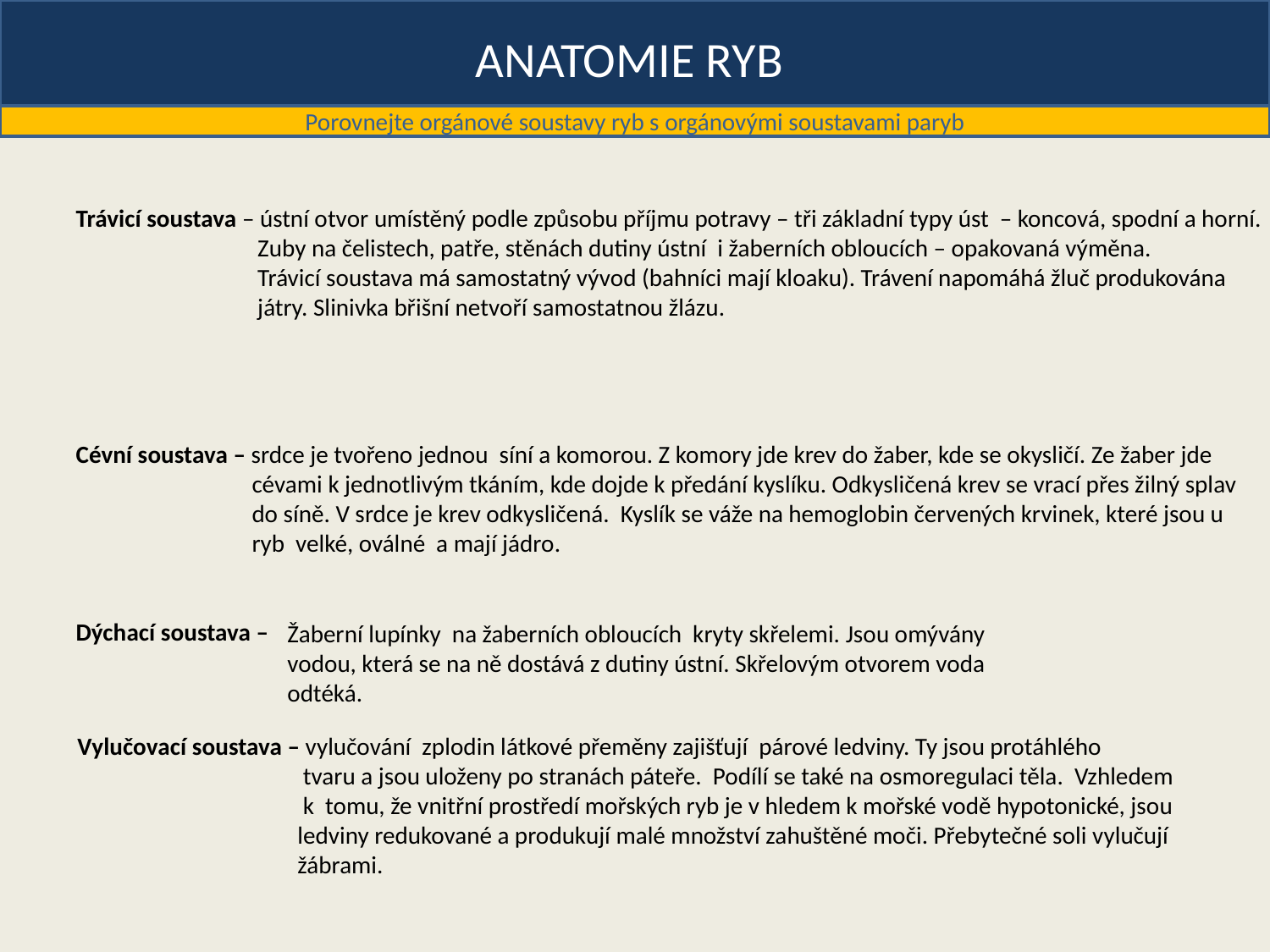

# ANATOMIE RYB
Porovnejte orgánové soustavy ryb s orgánovými soustavami paryb
Trávicí soustava – ústní otvor umístěný podle způsobu příjmu potravy – tři základní typy úst  – koncová, spodní a horní.
                                 Zuby na čelistech, patře, stěnách dutiny ústní  i žaberních obloucích – opakovaná výměna.
                                 Trávicí soustava má samostatný vývod (bahníci mají kloaku). Trávení napomáhá žluč produkována
                                 játry. Slinivka břišní netvoří samostatnou žlázu.

Cévní soustava – srdce je tvořeno jednou  síní a komorou. Z komory jde krev do žaber, kde se okysličí. Ze žaber jde
                                cévami k jednotlivým tkáním, kde dojde k předání kyslíku. Odkysličená krev se vrací přes žilný splav
                                do síně. V srdce je krev odkysličená.  Kyslík se váže na hemoglobin červených krvinek, které jsou u
                                ryb  velké, oválné  a mají jádro.

Dýchací soustava –

Žaberní lupínky  na žaberních obloucích  kryty skřelemi. Jsou omývány vodou, která se na ně dostává z dutiny ústní. Skřelovým otvorem voda odtéká.

Vylučovací soustava – vylučování  zplodin látkové přeměny zajišťují  párové ledviny. Ty jsou protáhlého
                                         tvaru a jsou uloženy po stranách páteře.  Podílí se také na osmoregulaci těla.  Vzhledem
                                         k  tomu, že vnitřní prostředí mořských ryb je v hledem k mořské vodě hypotonické, jsou
                                        ledviny redukované a produkují malé množství zahuštěné moči. Přebytečné soli vylučují
                                        žábrami.